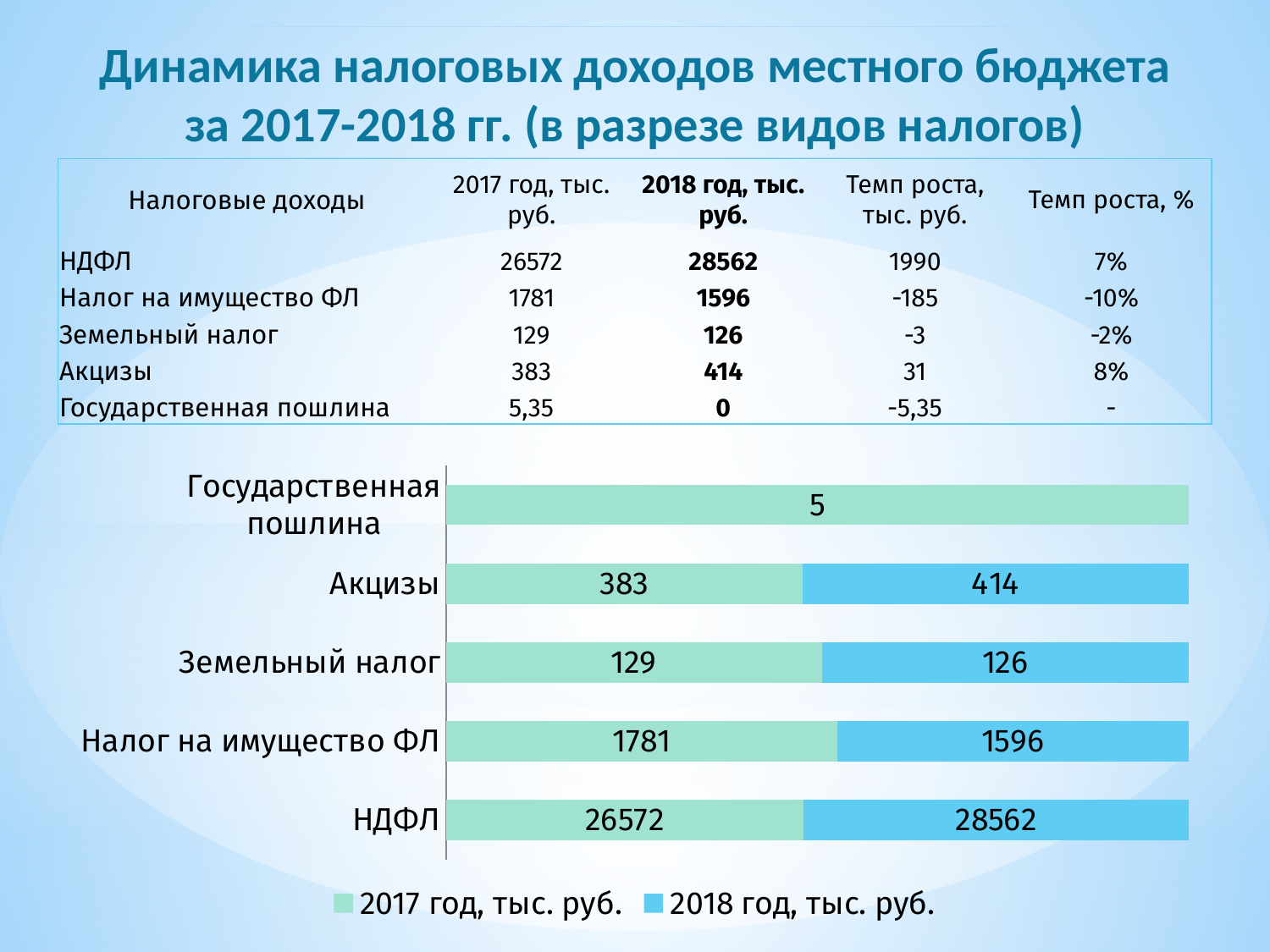

Динамика налоговых доходов местного бюджета
за 2017-2018 гг. (в разрезе видов налогов)
| Налоговые доходы | 2017 год, тыс. руб. | 2018 год, тыс. руб. | Темп роста, тыс. руб. | Темп роста, % |
| --- | --- | --- | --- | --- |
| НДФЛ | 26572 | 28562 | 1990 | 7% |
| Налог на имущество ФЛ | 1781 | 1596 | -185 | -10% |
| Земельный налог | 129 | 126 | -3 | -2% |
| Акцизы | 383 | 414 | 31 | 8% |
| Государственная пошлина | 5,35 | 0 | -5,35 | - |

### Chart

| Category | 2017 год, тыс. руб. | 2018 год, тыс. руб. |
|---|---|---|
| НДФЛ | 26571.89975 | 28561.69135 |
| Налог на имущество ФЛ | 1781.11275 | 1595.92746 |
| Земельный налог | 128.86796 | 125.76204 |
| Акцизы | 382.87052 | 413.94677 |
| Государственная пошлина | 5.35 | 0.0 |